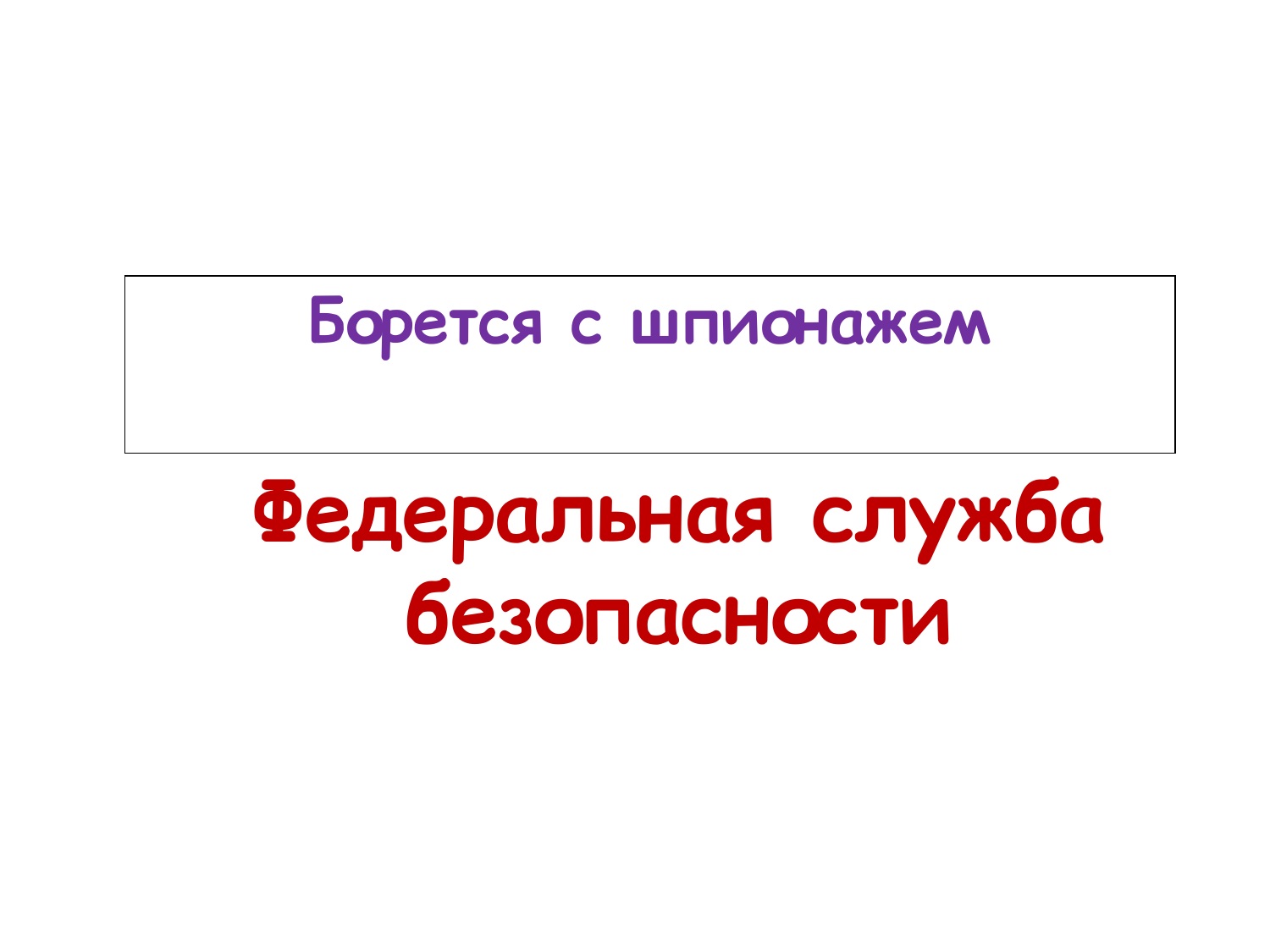

| Борется с шпионажем |
| --- |
Федеральная служба безопасности